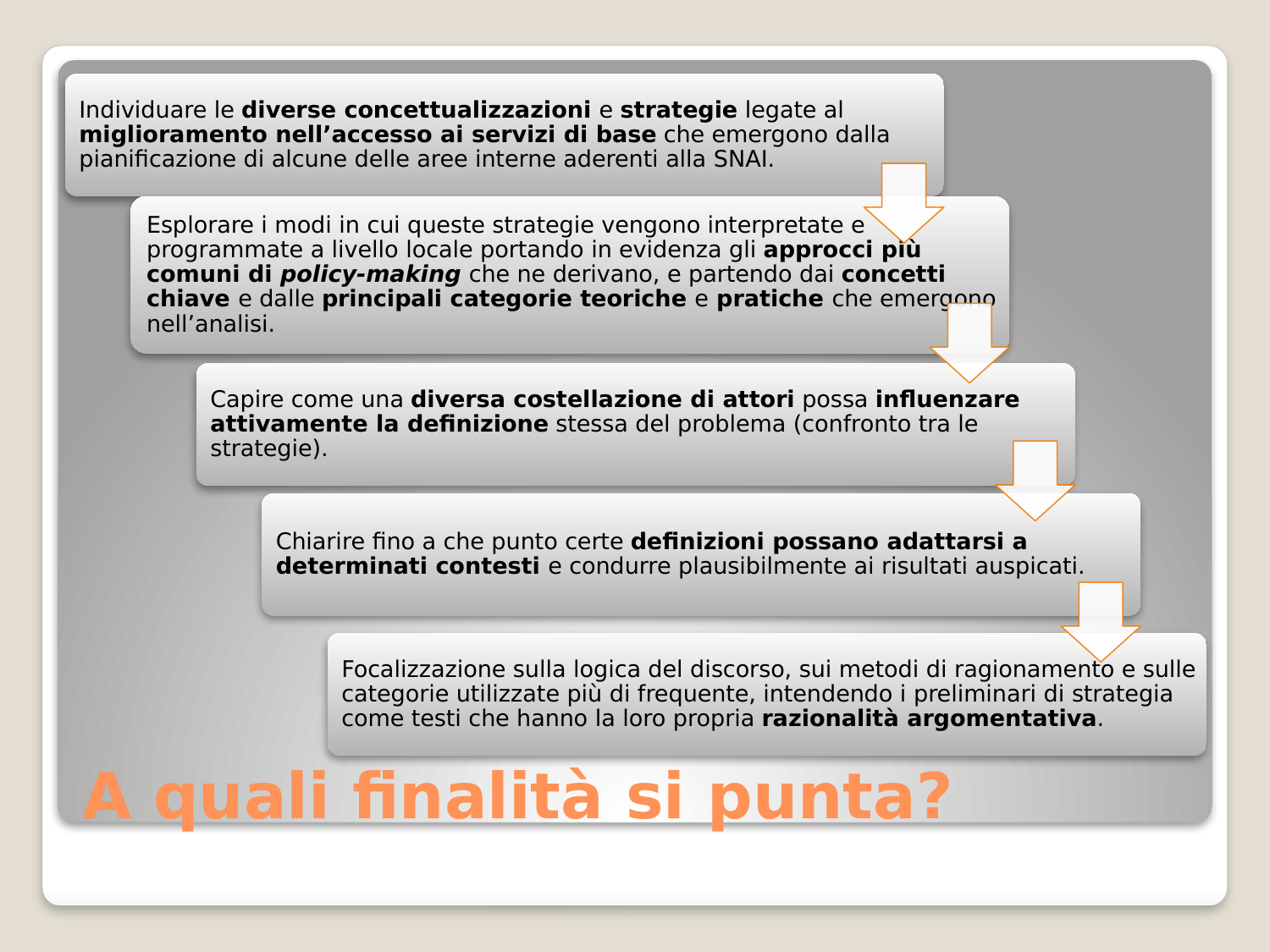

Individuare le diverse concettualizzazioni e strategie legate al miglioramento nell’accesso ai servizi di base che emergono dalla pianificazione di alcune delle aree interne aderenti alla SNAI.
Esplorare i modi in cui queste strategie vengono interpretate e programmate a livello locale portando in evidenza gli approcci più comuni di policy-making che ne derivano, e partendo dai concetti chiave e dalle principali categorie teoriche e pratiche che emergono nell’analisi.
Capire come una diversa costellazione di attori possa influenzare attivamente la definizione stessa del problema (confronto tra le strategie).
Chiarire fino a che punto certe definizioni possano adattarsi a determinati contesti e condurre plausibilmente ai risultati auspicati.
Focalizzazione sulla logica del discorso, sui metodi di ragionamento e sulle categorie utilizzate più di frequente, intendendo i preliminari di strategia come testi che hanno la loro propria razionalità argomentativa.

# A quali finalità si punta?